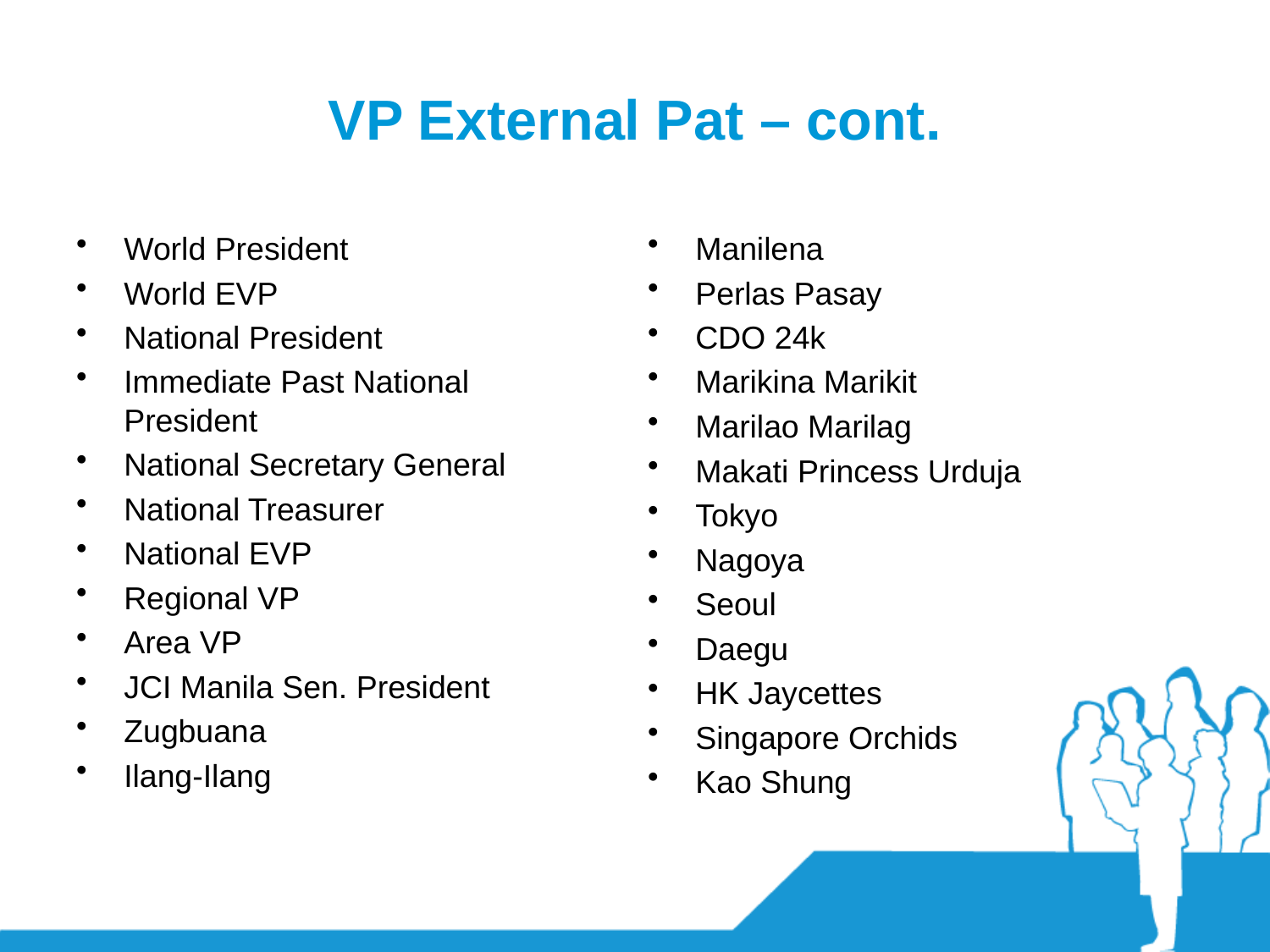

# VP External Pat – cont.
World President
World EVP
National President
Immediate Past National President
National Secretary General
National Treasurer
National EVP
Regional VP
Area VP
JCI Manila Sen. President
Zugbuana
Ilang-Ilang

Manilena
Perlas Pasay
CDO 24k
Marikina Marikit
Marilao Marilag
Makati Princess Urduja
Tokyo
Nagoya
Seoul
Daegu
HK Jaycettes
Singapore Orchids
Kao Shung